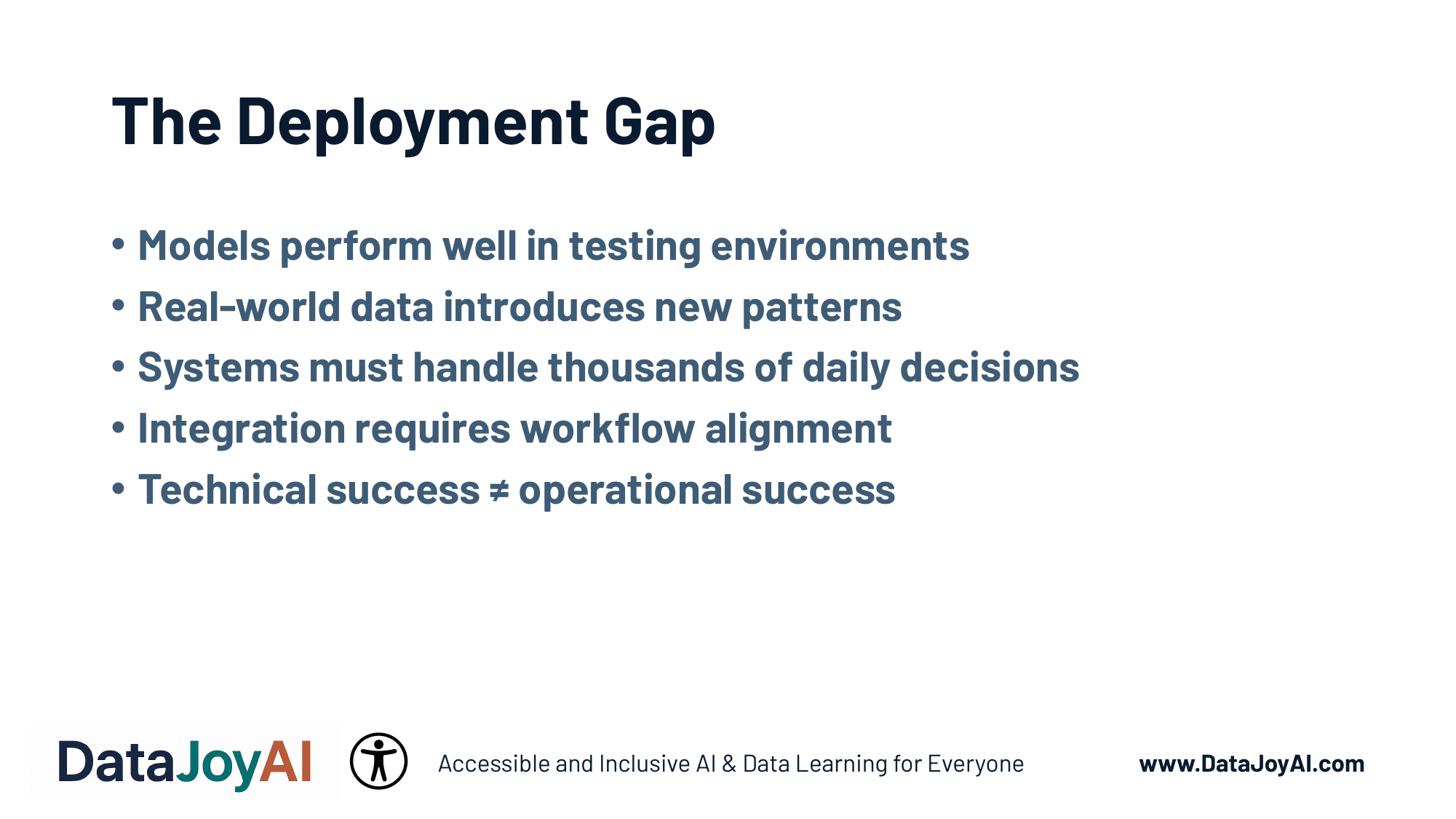

# The Deployment Gap
Models perform well in testing environments
Real-world data introduces new patterns
Systems must handle thousands of daily decisions
Integration requires workflow alignment
Technical success ≠ operational success